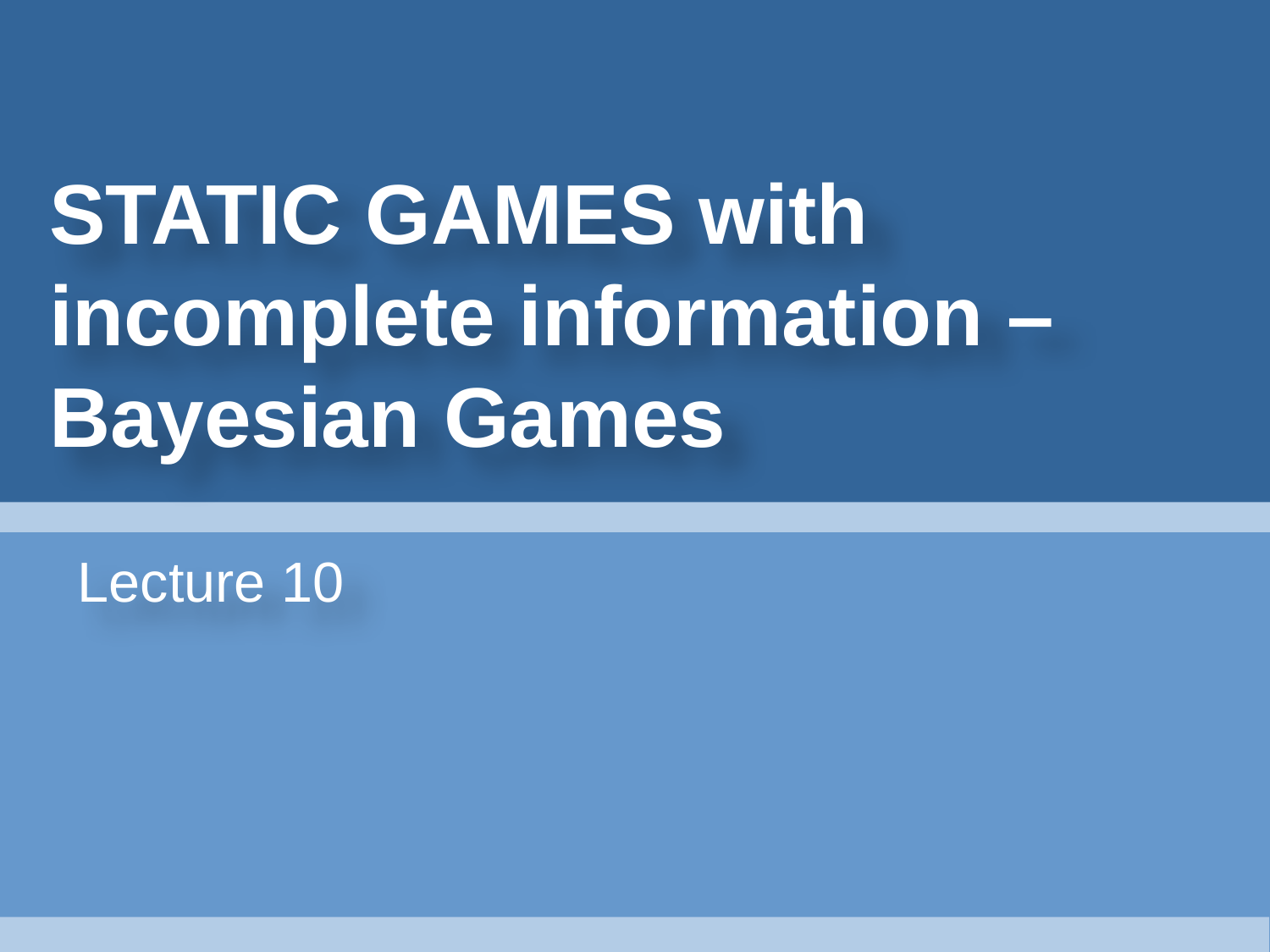

# STATIC GAMES with incomplete information – Bayesian Games
Lecture 10